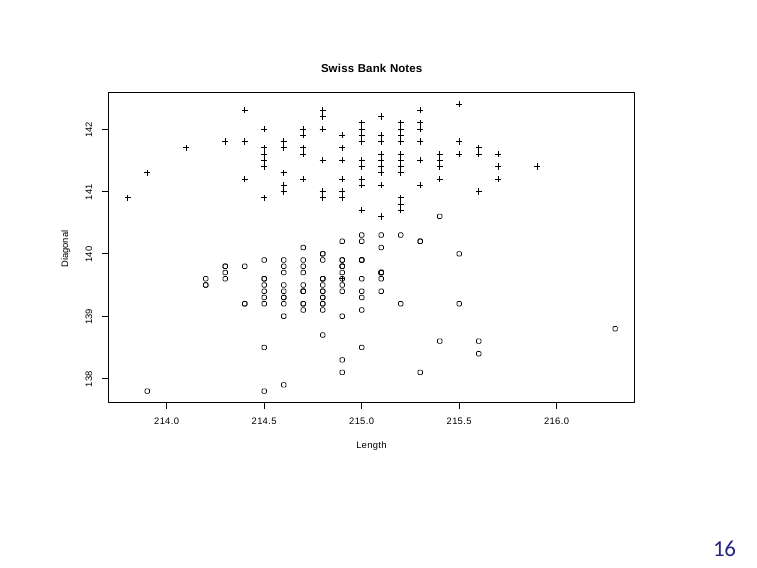

Swiss Bank Notes

142

141

Diagonal

140

139

138

214.0
214.5
215.0
215.5
216.0
Length
16